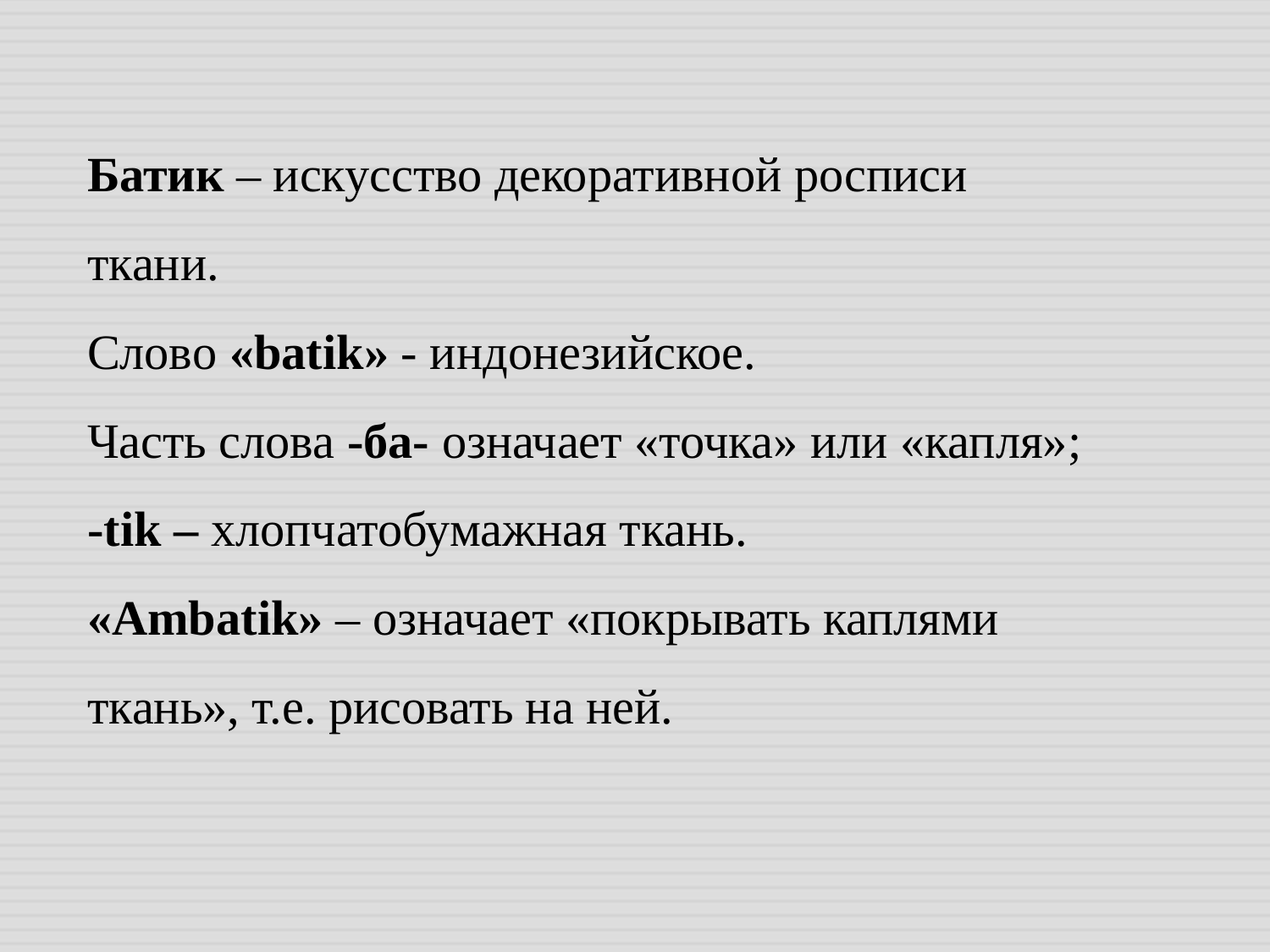

Батик – искусство декоративной росписи ткани.
Слово «batik» - индонезийское.
Часть слова -ба- означает «точка» или «капля»; -tik – хлопчатобумажная ткань.
«Ambatik» – означает «покрывать каплями ткань», т.е. рисовать на ней.